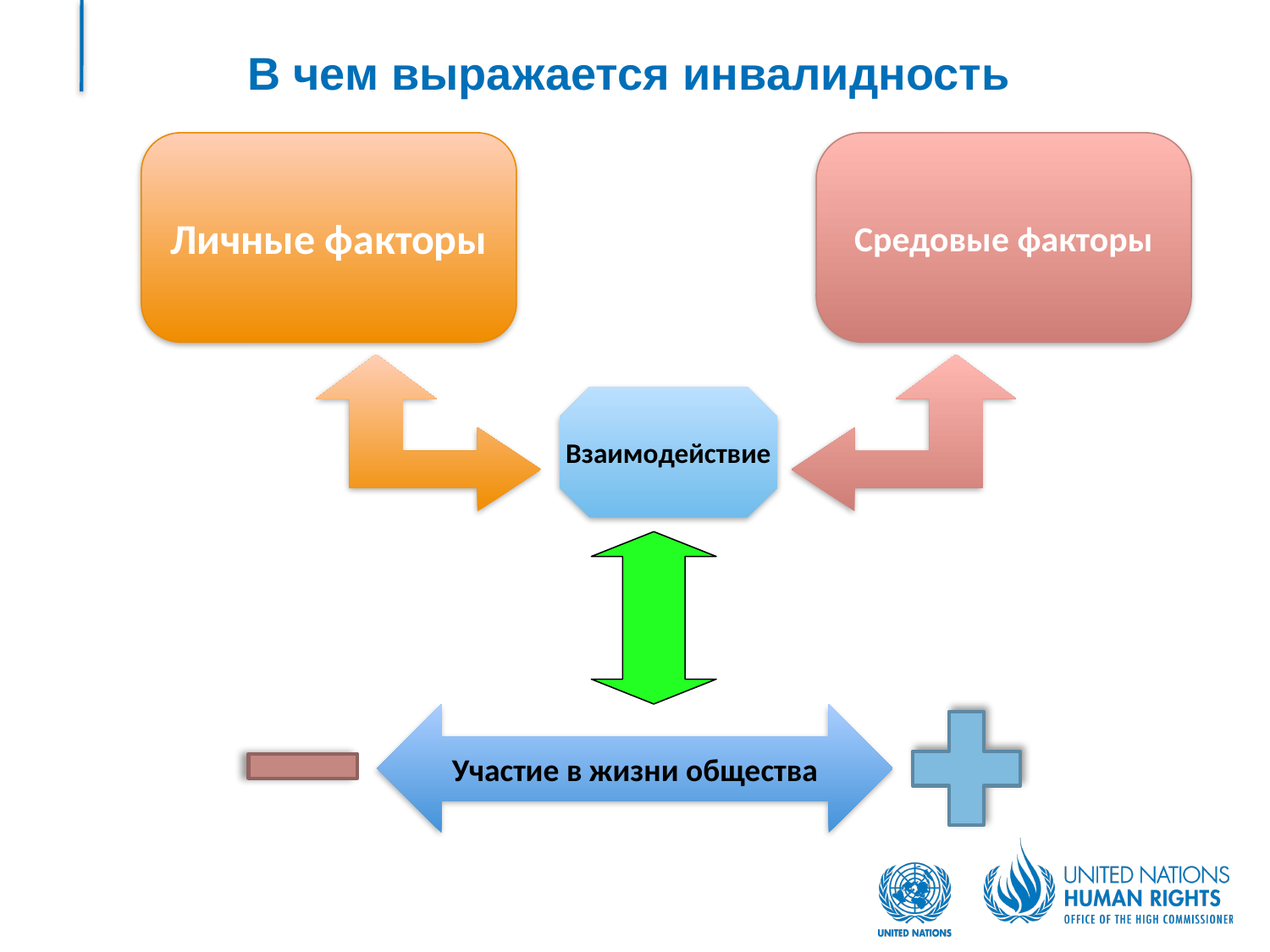

# В чем выражается инвалидность
Личные факторы

Средовые факторы

Взаимодействие

Участие в жизни общества